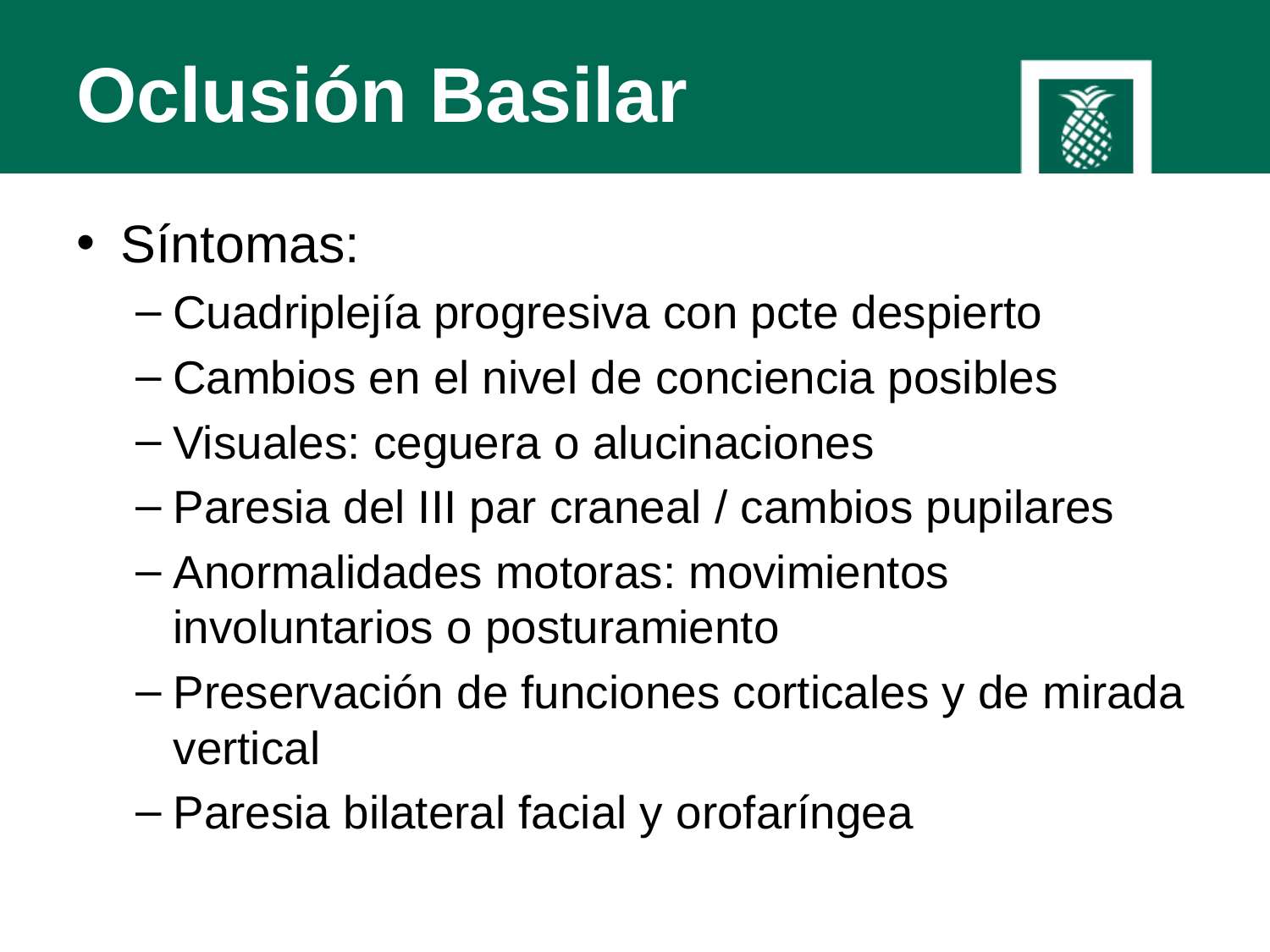

# Oclusión Basilar
Síntomas:
Cuadriplejía progresiva con pcte despierto
Cambios en el nivel de conciencia posibles
Visuales: ceguera o alucinaciones
Paresia del III par craneal / cambios pupilares
Anormalidades motoras: movimientos involuntarios o posturamiento
Preservación de funciones corticales y de mirada vertical
Paresia bilateral facial y orofaríngea